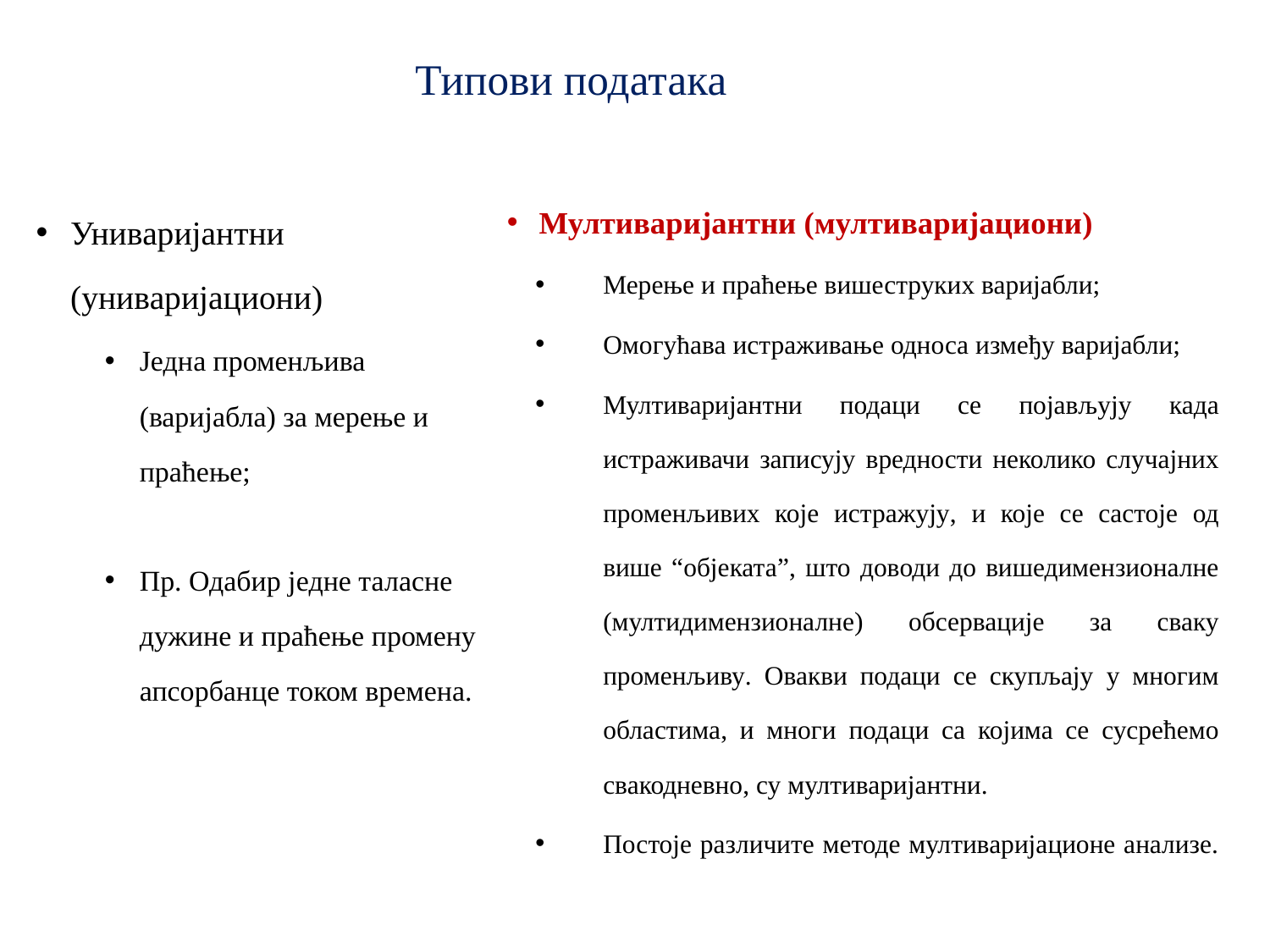

# Типови података
Мултиваријантни (мултиваријациони)
Мерење и праћење вишеструких варијабли;
Омогућава истраживање односа између варијабли;
Мултиваријантни подаци се појављују када истраживачи записују вредности неколико случајних променљивих које истражују, и које се састоје од више “објеката”, што доводи до вишедимензионалне (мултидимензионалне) обсервације за сваку променљиву. Овакви подаци се скупљају у многим областима, и многи подаци са којима се сусрећемо свакодневно, су мултиваријантни.
Постоје различите методе мултиваријационе анализе.
Униваријантни  (униваријациони)
Једна променљива (варијабла) за мерење и праћење;

Пр. Одабир једне таласне дужине и праћење промену апсорбанце током времена.